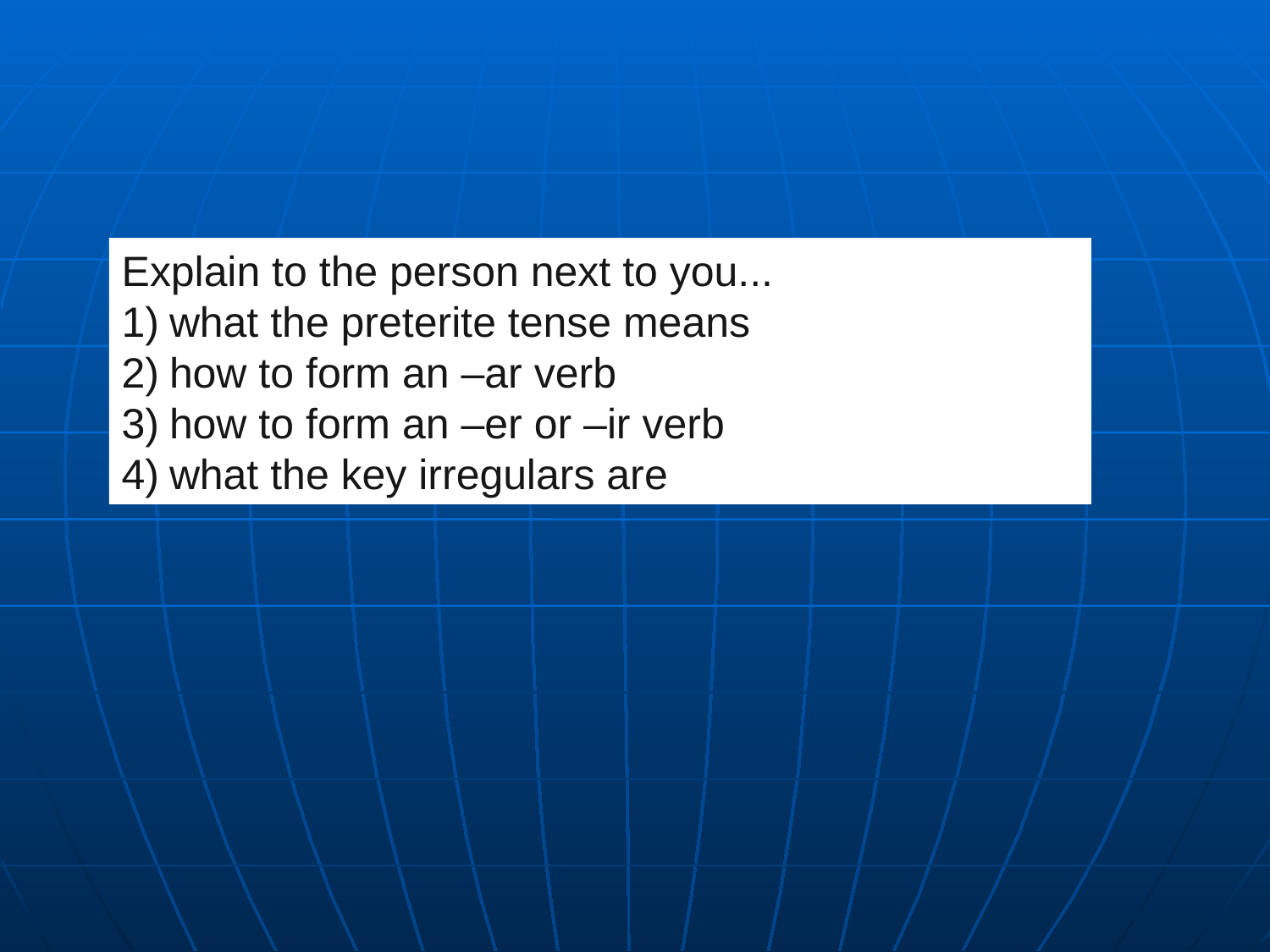

Explain to the person next to you...
what the preterite tense means
how to form an –ar verb
how to form an –er or –ir verb
what the key irregulars are